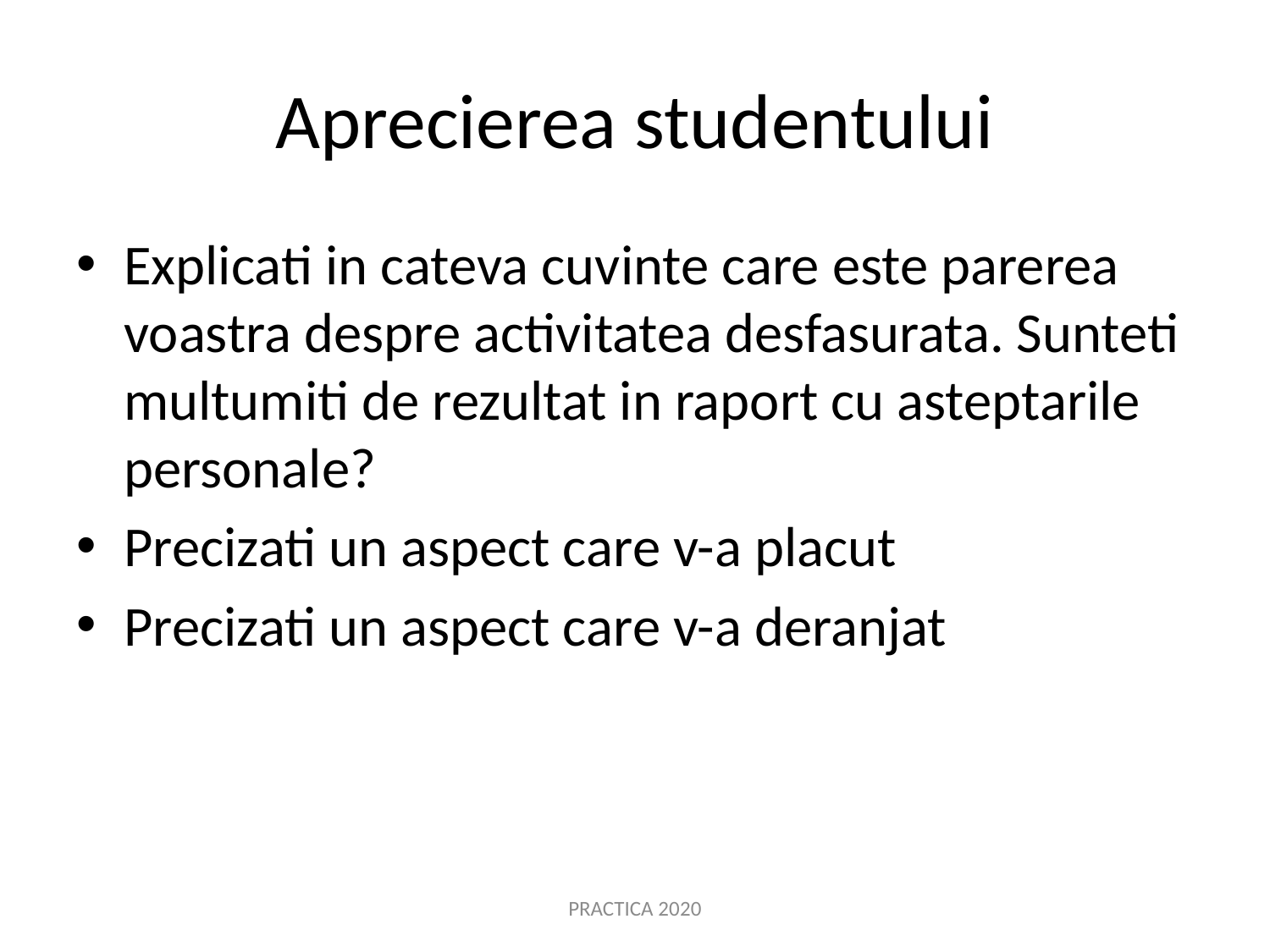

# Aprecierea studentului
Explicati in cateva cuvinte care este parerea voastra despre activitatea desfasurata. Sunteti multumiti de rezultat in raport cu asteptarile personale?
Precizati un aspect care v-a placut
Precizati un aspect care v-a deranjat
PRACTICA 2020